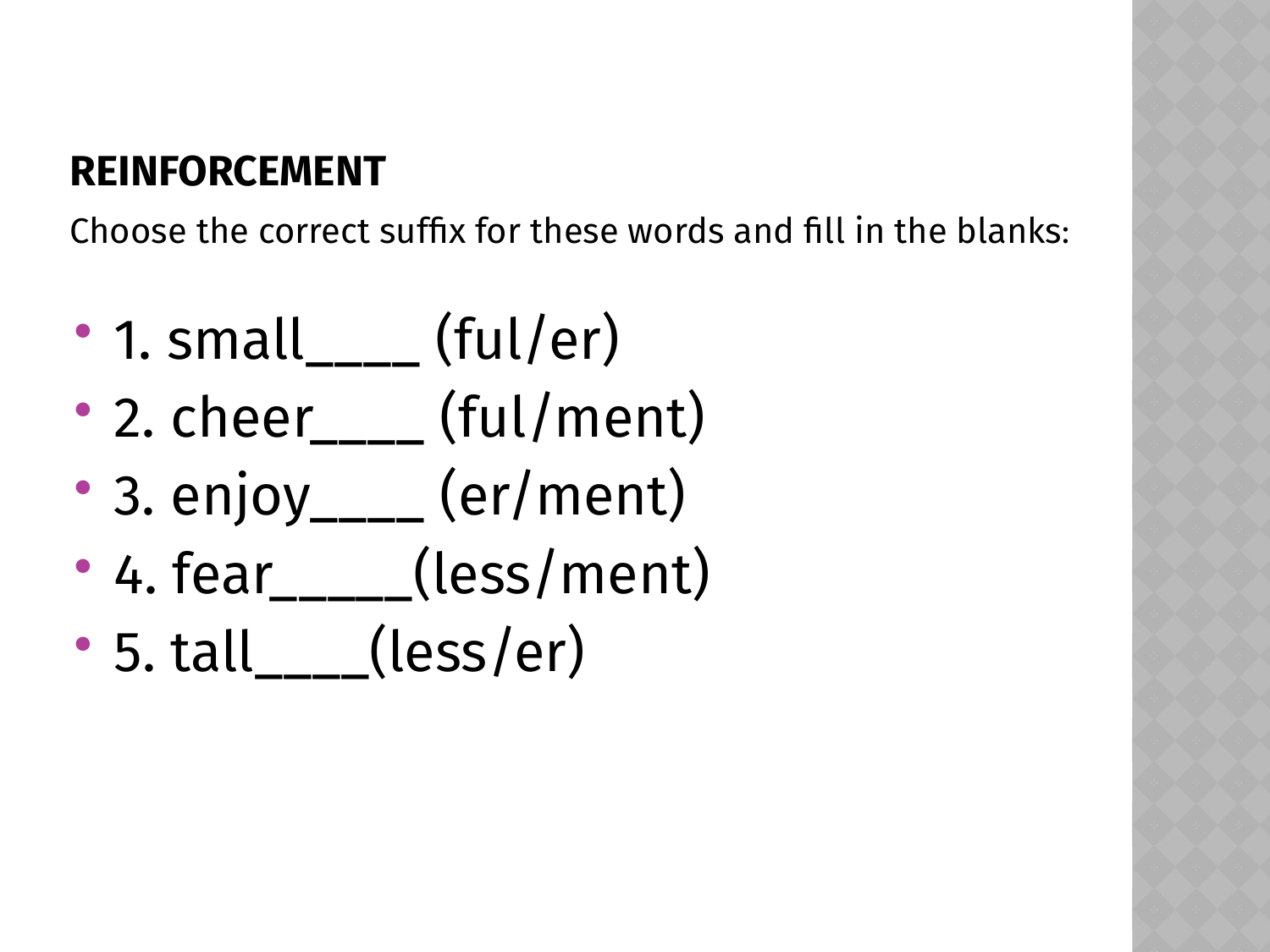

# Reinforcement
Choose the correct suffix for these words and fill in the blanks:
1. small____ (ful/er)
2. cheer____ (ful/ment)
3. enjoy____ (er/ment)
4. fear_____(less/ment)
5. tall____(less/er)